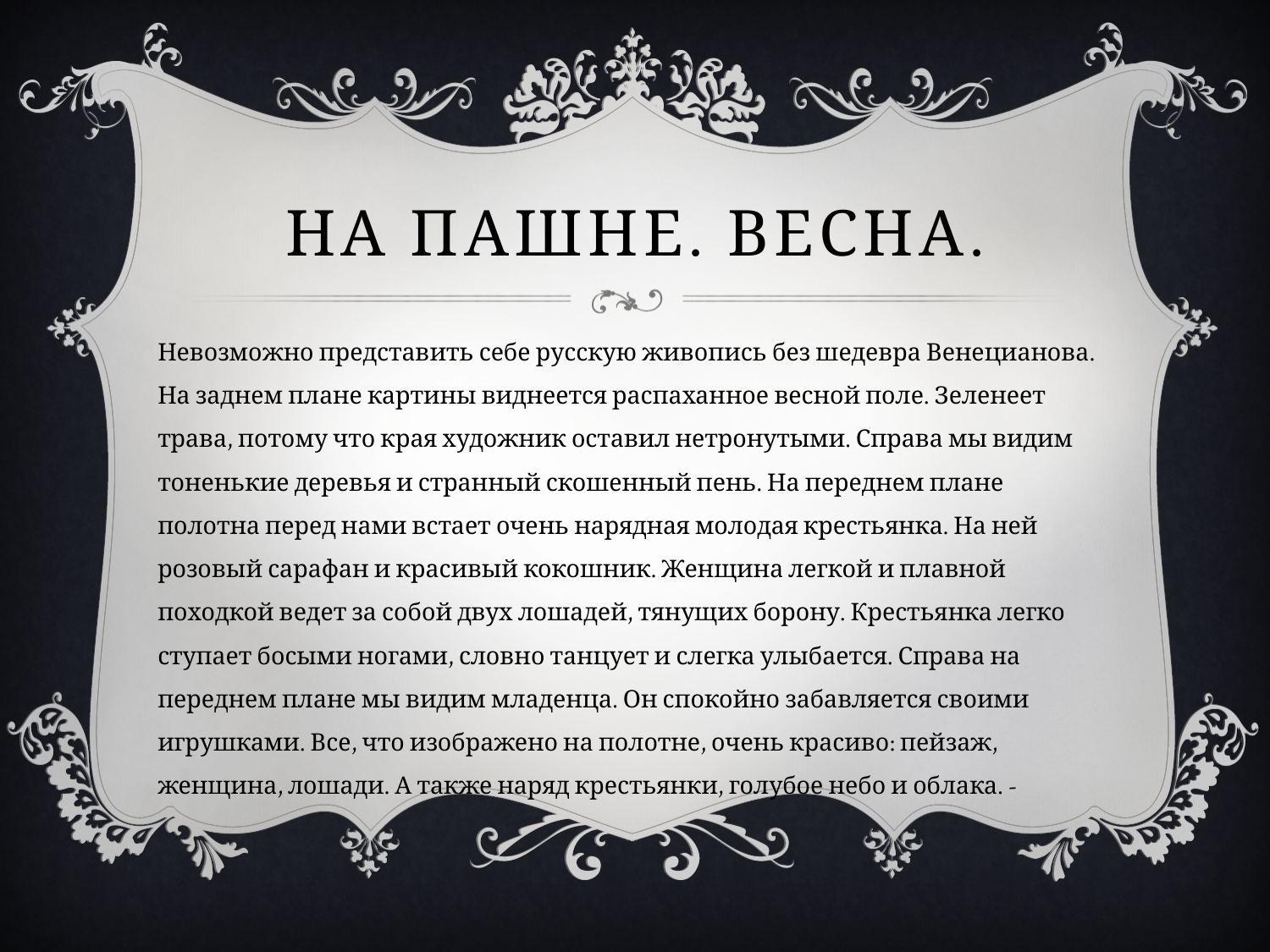

# На пашне. Весна.
Невозможно представить себе русскую живопись без шедевра Венецианова. На заднем плане картины виднеется распаханное весной поле. Зеленеет трава, потому что края художник оставил нетронутыми. Справа мы видим тоненькие деревья и странный скошенный пень. На переднем плане полотна перед нами встает очень нарядная молодая крестьянка. На ней розовый сарафан и красивый кокошник. Женщина легкой и плавной походкой ведет за собой двух лошадей, тянущих борону. Крестьянка легко ступает босыми ногами, словно танцует и слегка улыбается. Справа на переднем плане мы видим младенца. Он спокойно забавляется своими игрушками. Все, что изображено на полотне, очень красиво: пейзаж, женщина, лошади. А также наряд крестьянки, голубое небо и облака. -